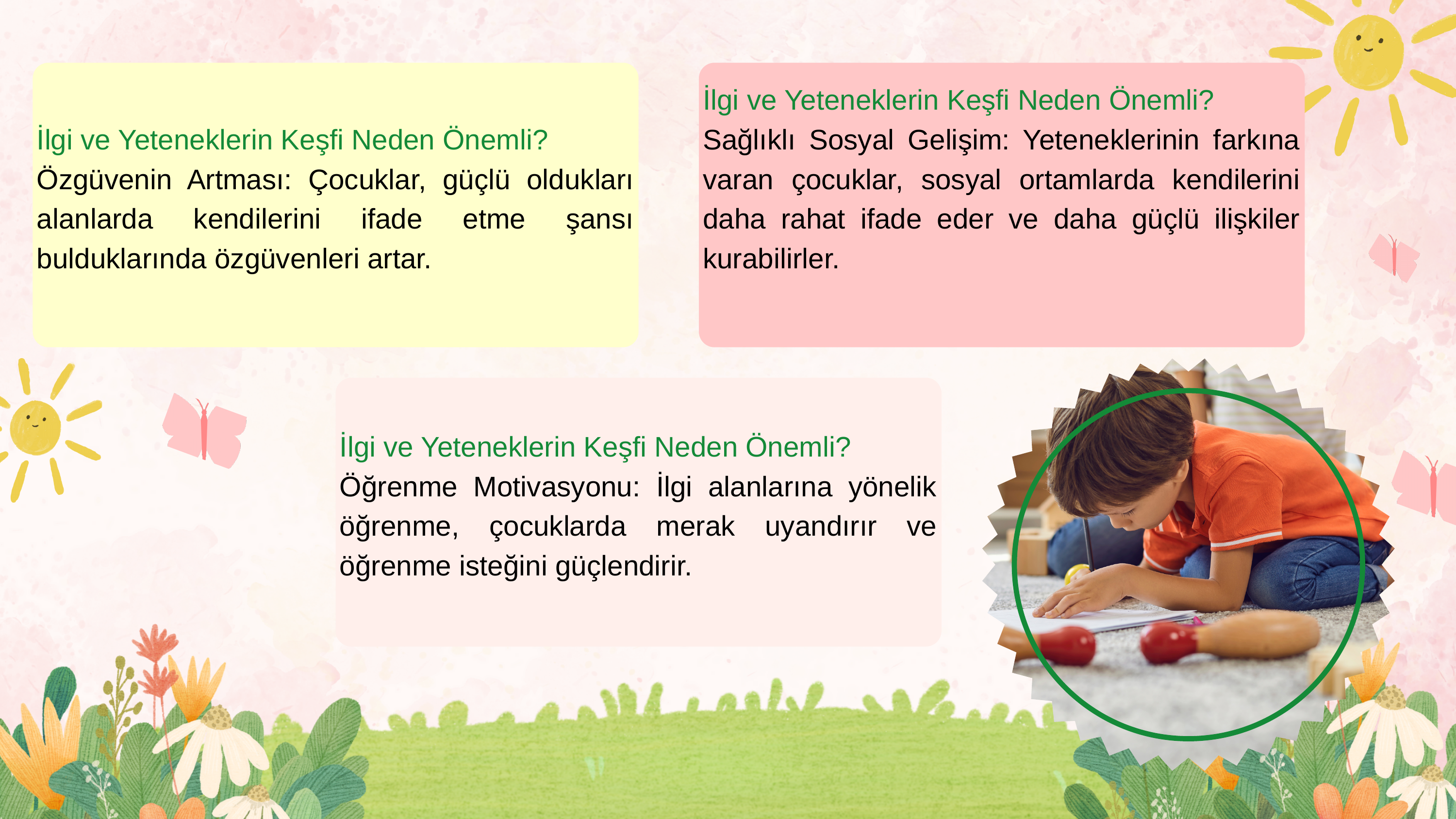

İlgi ve Yeteneklerin Keşfi Neden Önemli?
Özgüvenin Artması: Çocuklar, güçlü oldukları alanlarda kendilerini ifade etme şansı bulduklarında özgüvenleri artar.

İlgi ve Yeteneklerin Keşfi Neden Önemli?
Sağlıklı Sosyal Gelişim: Yeteneklerinin farkına varan çocuklar, sosyal ortamlarda kendilerini daha rahat ifade eder ve daha güçlü ilişkiler kurabilirler.

İlgi ve Yeteneklerin Keşfi Neden Önemli?
Öğrenme Motivasyonu: İlgi alanlarına yönelik öğrenme, çocuklarda merak uyandırır ve öğrenme isteğini güçlendirir.